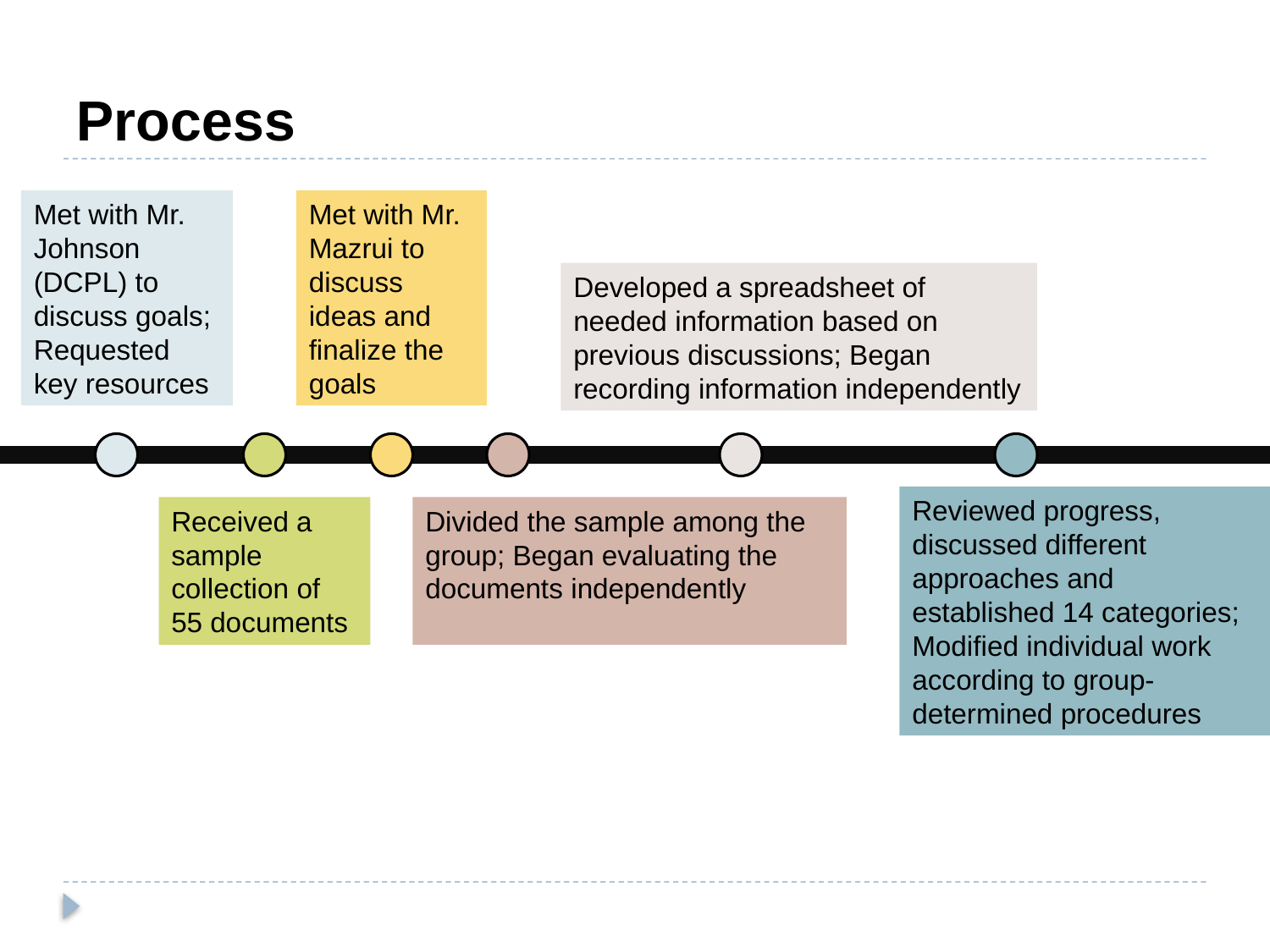

# Process
Met with Mr. Johnson (DCPL) to discuss goals; Requested key resources
Met with Mr. Mazrui to discuss ideas and finalize the goals
Developed a spreadsheet of needed information based on previous discussions; Began recording information independently

Reviewed progress, discussed different approaches and established 14 categories; Modified individual work according to group-determined procedures
Received a sample collection of 55 documents
Divided the sample among the group; Began evaluating the documents independently